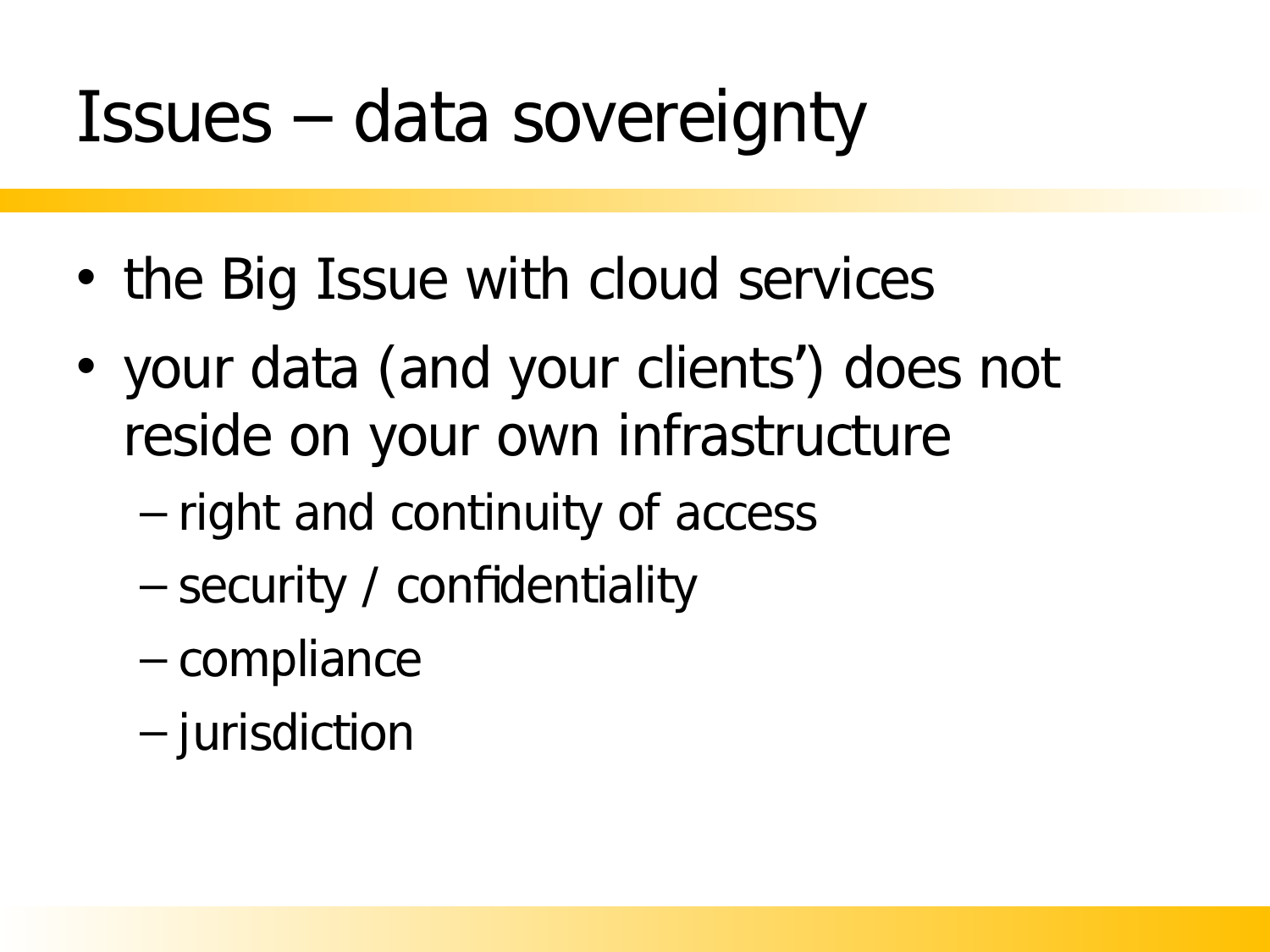

# Issues – data sovereignty
the Big Issue with cloud services
your data (and your clients’) does not reside on your own infrastructure
right and continuity of access
security / confidentiality
compliance
jurisdiction